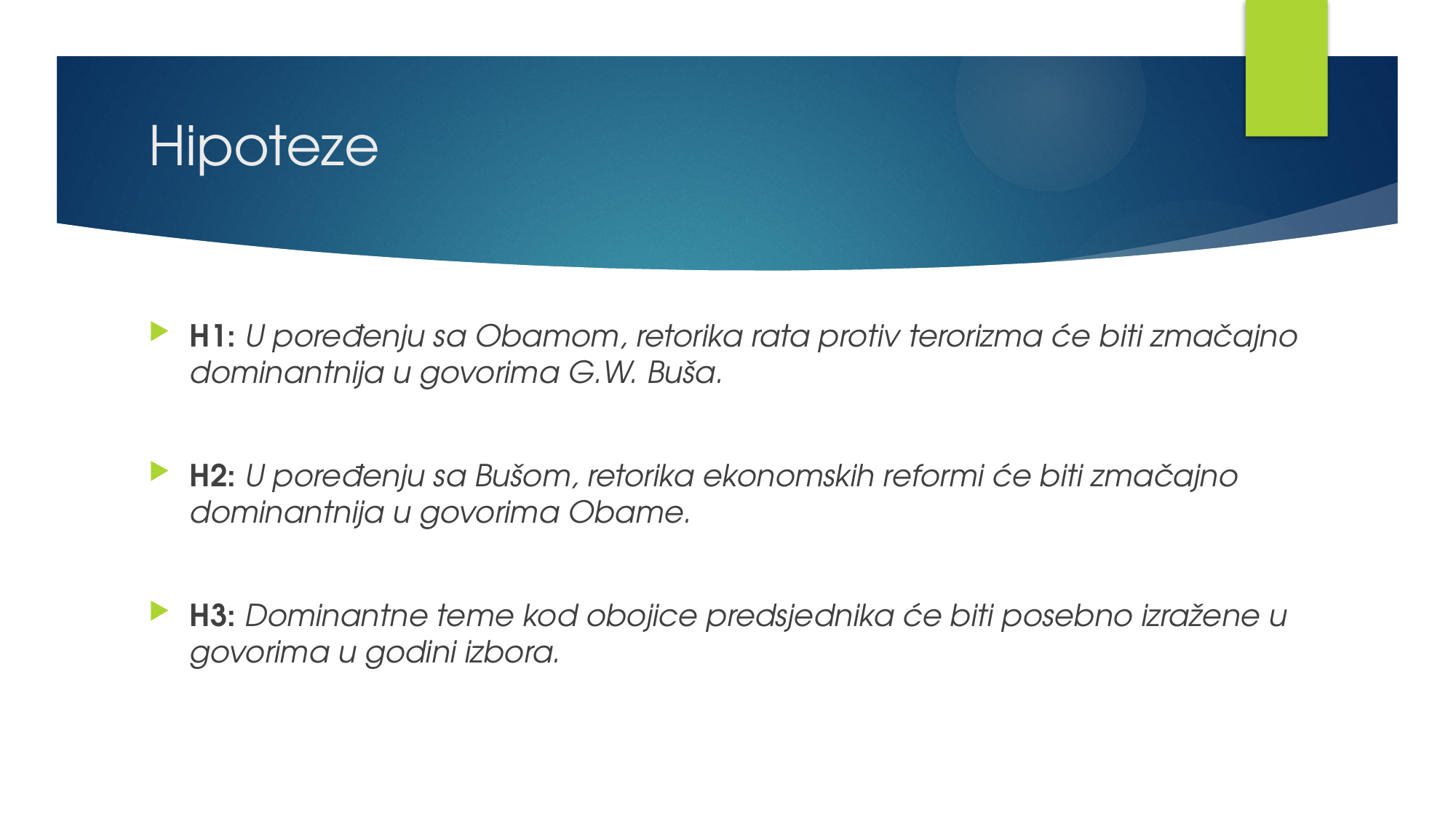

# Hipoteze
H1: U poređenju sa Obamom, retorika rata protiv terorizma će biti zmačajno dominantnija u govorima G.W. Buša.

H2: U poređenju sa Bušom, retorika ekonomskih reformi će biti zmačajno dominantnija u govorima Obame.

H3: Dominantne teme kod obojice predsjednika će biti posebno izražene u govorima u godini izbora.